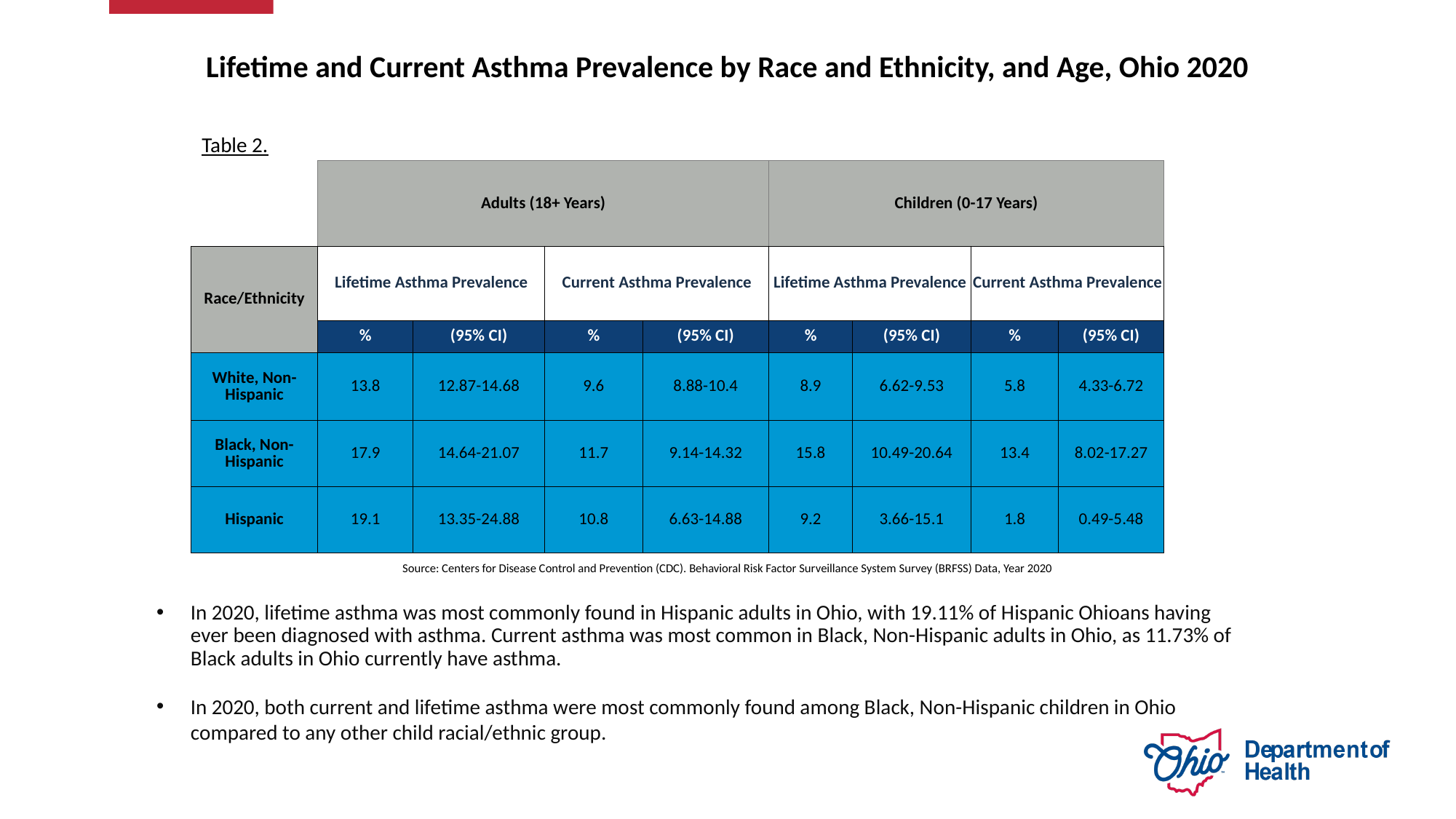

# Lifetime and Current Asthma Prevalence by Race and Ethnicity, and Age, Ohio 2020
Table 2.
|  | Adults (18+ Years) |  |  |  | Children (0-17 Years) |  |  |  |
| --- | --- | --- | --- | --- | --- | --- | --- | --- |
|  |  |  |  |  |  |  |  |  |
| Race/Ethnicity | Lifetime Asthma Prevalence |  | Current Asthma Prevalence |  | Lifetime Asthma Prevalence |  | Current Asthma Prevalence |  |
|  | % | (95% CI) | % | (95% CI) | % | (95% CI) | % | (95% CI) |
| White, Non-Hispanic | 13.8 | 12.87-14.68 | 9.6 | 8.88-10.4 | 8.9 | 6.62-9.53 | 5.8 | 4.33-6.72 |
| Black, Non-Hispanic | 17.9 | 14.64-21.07 | 11.7 | 9.14-14.32 | 15.8 | 10.49-20.64 | 13.4 | 8.02-17.27 |
| Hispanic | 19.1 | 13.35-24.88 | 10.8 | 6.63-14.88 | 9.2 | 3.66-15.1 | 1.8 | 0.49-5.48 |
Source: Centers for Disease Control and Prevention (CDC). Behavioral Risk Factor Surveillance System Survey (BRFSS) Data, Year 2020
In 2020, lifetime asthma was most commonly found in Hispanic adults in Ohio, with 19.11% of Hispanic Ohioans having ever been diagnosed with asthma. Current asthma was most common in Black, Non-Hispanic adults in Ohio, as 11.73% of Black adults in Ohio currently have asthma.

In 2020, both current and lifetime asthma were most commonly found among Black, Non-Hispanic children in Ohio compared to any other child racial/ethnic group.